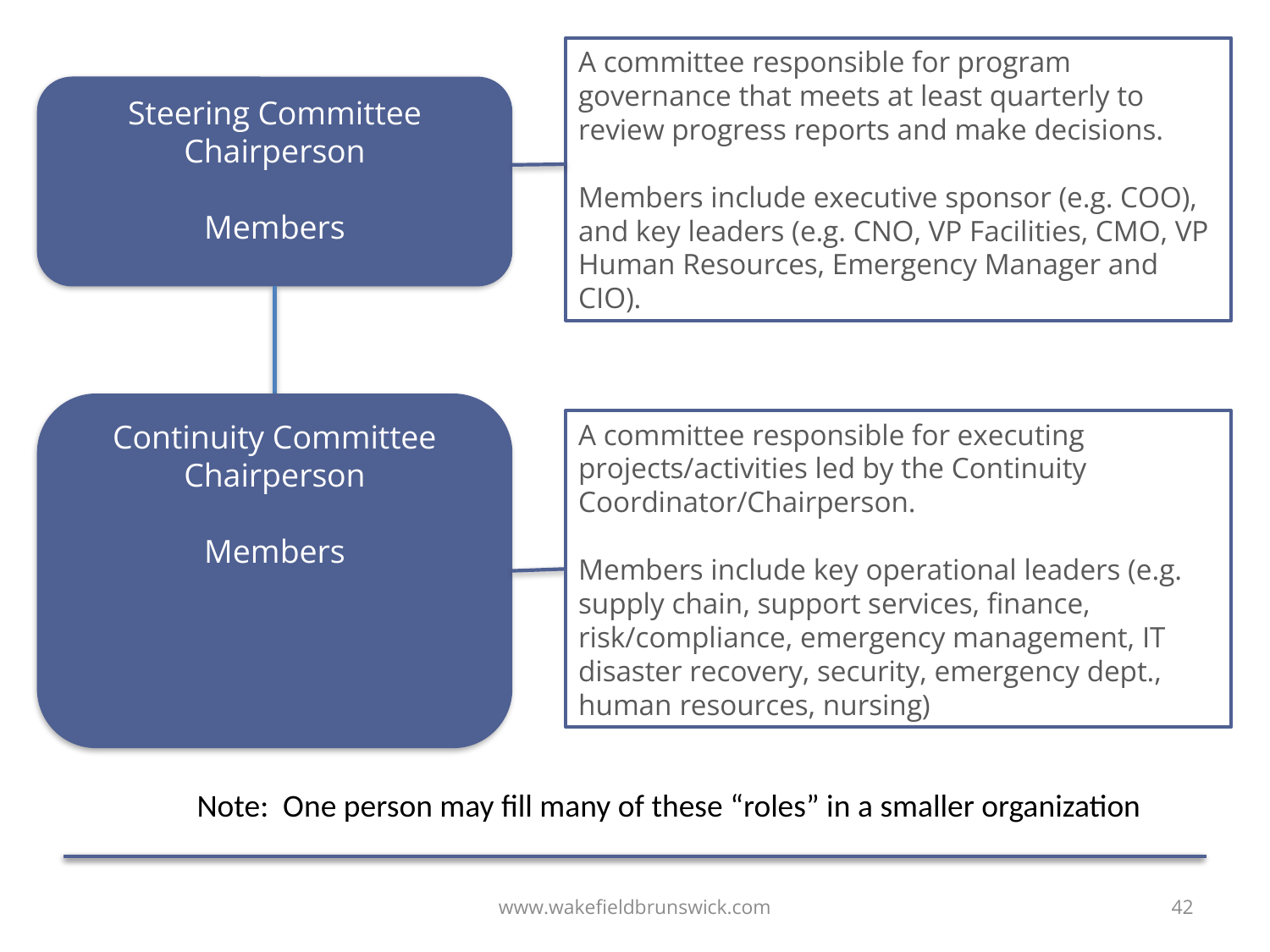

A committee responsible for program governance that meets at least quarterly to review progress reports and make decisions.

Members include executive sponsor (e.g. COO), and key leaders (e.g. CNO, VP Facilities, CMO, VP Human Resources, Emergency Manager and CIO).
Steering Committee
Chairperson

Members
Continuity Committee
Chairperson

Members
A committee responsible for executing projects/activities led by the Continuity Coordinator/Chairperson.

Members include key operational leaders (e.g. supply chain, support services, finance, risk/compliance, emergency management, IT disaster recovery, security, emergency dept., human resources, nursing)
Note:  One person may fill many of these “roles” in a smaller organization
www.wakefieldbrunswick.com
42